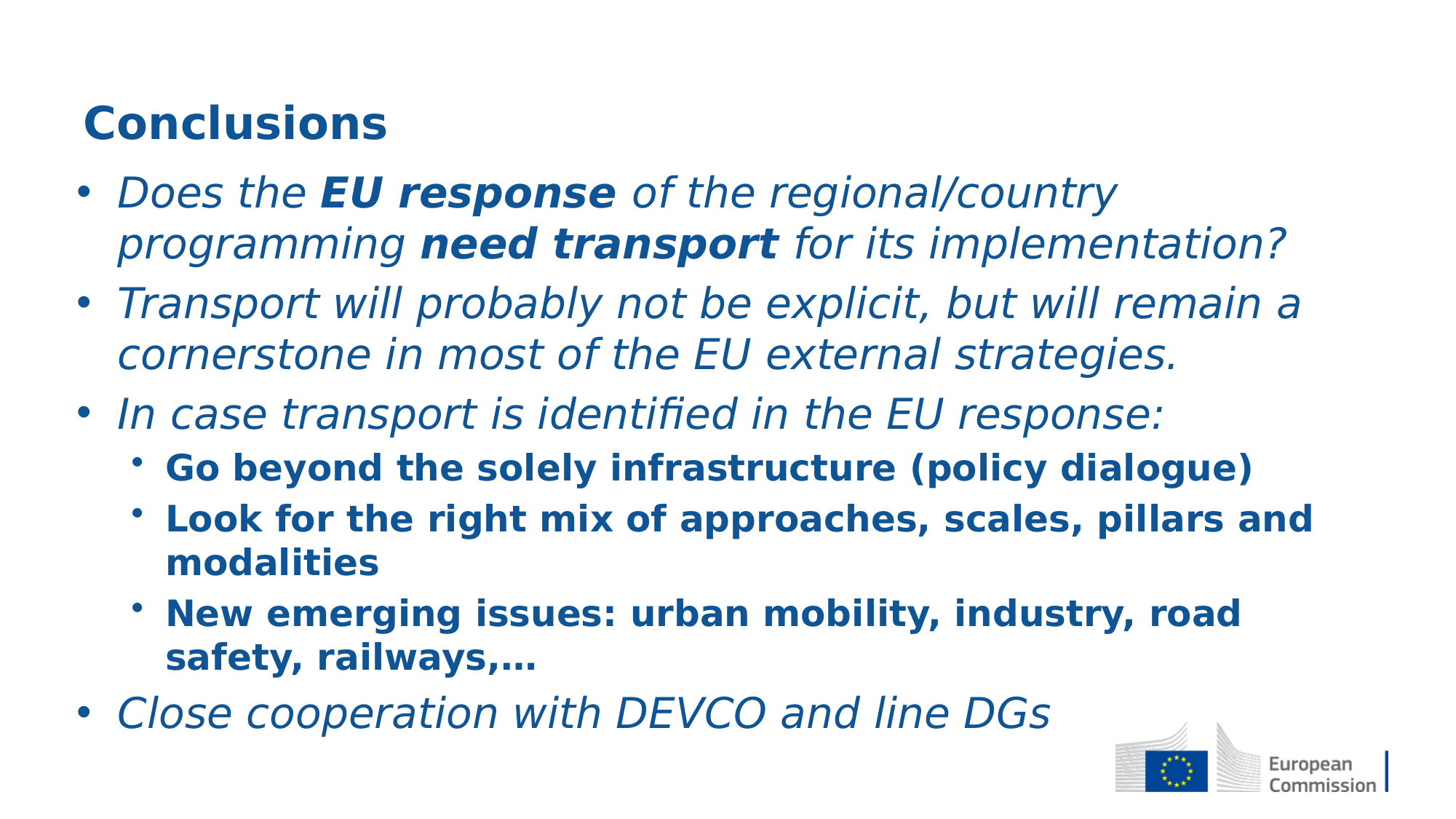

# Conclusions
Does the EU response of the regional/country programming need transport for its implementation?
Transport will probably not be explicit, but will remain a cornerstone in most of the EU external strategies.
In case transport is identified in the EU response:
Go beyond the solely infrastructure (policy dialogue)
Look for the right mix of approaches, scales, pillars and modalities
New emerging issues: urban mobility, industry, road safety, railways,…
Close cooperation with DEVCO and line DGs